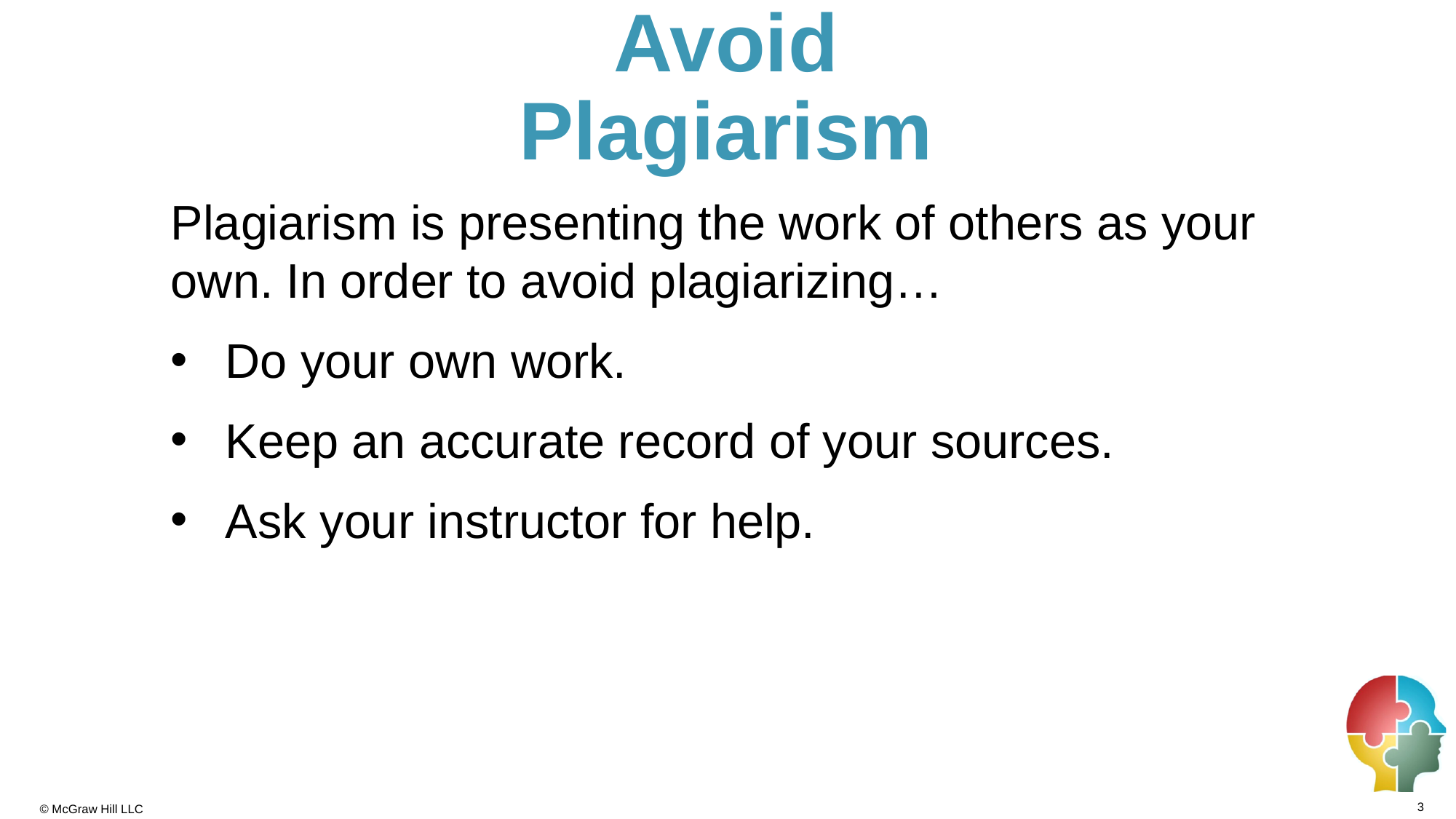

# Avoid Plagiarism
Plagiarism is presenting the work of others as your own. In order to avoid plagiarizing…
Do your own work.
Keep an accurate record of your sources.
Ask your instructor for help.
3